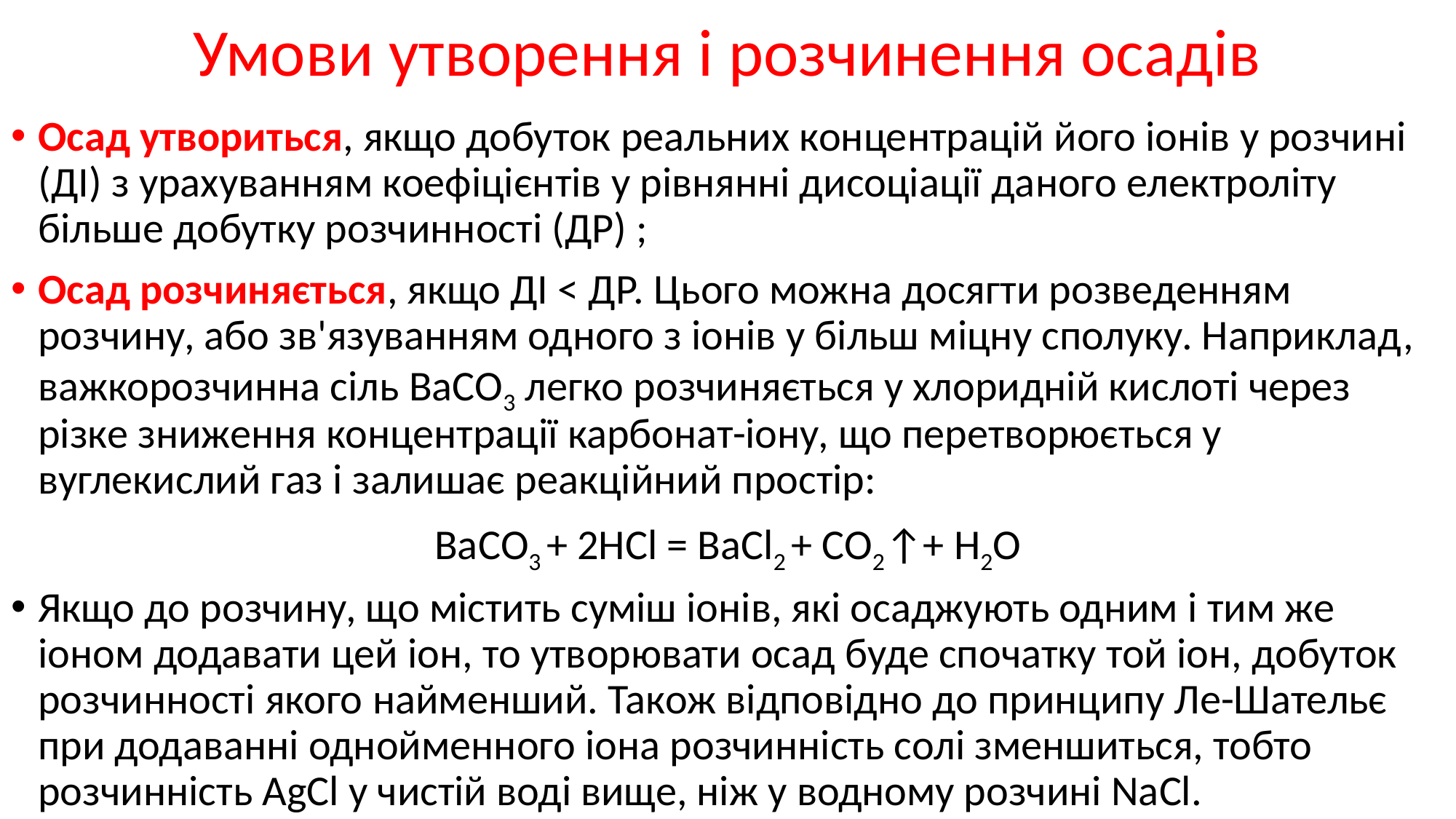

# Умови утворення і розчинення осадів
Осад утвориться, якщо добуток реальних концентрацій його іонів у розчині (ДІ) з урахуванням коефіцієнтів у рівнянні дисоціації даного електроліту більше добутку розчинності (ДР) ;
Осад розчиняється, якщо ДІ < ДР. Цього можна досягти розведенням розчину, або зв'язуванням одного з іонів у більш міцну сполуку. Наприклад, важкорозчинна сіль ВаСО3 легко розчиняється у хлоридній кислоті через різке зниження концентрації карбонат-іону, що перетворюється у вуглекислий газ і залишає реакційний простір:
ВаСО3 + 2HCl = BaCl2 + CO2↑+ H2O
Якщо до розчину, що містить суміш іонів, які осаджують одним і тим же іоном додавати цей іон, то утворювати осад буде спочатку той іон, добуток розчинності якого найменший. Також відповідно до принципу Ле-Шательє при додаванні однойменного іона розчинність солі зменшиться, тобто розчинність AgCl у чистій воді вище, ніж у водному розчині NaCl.